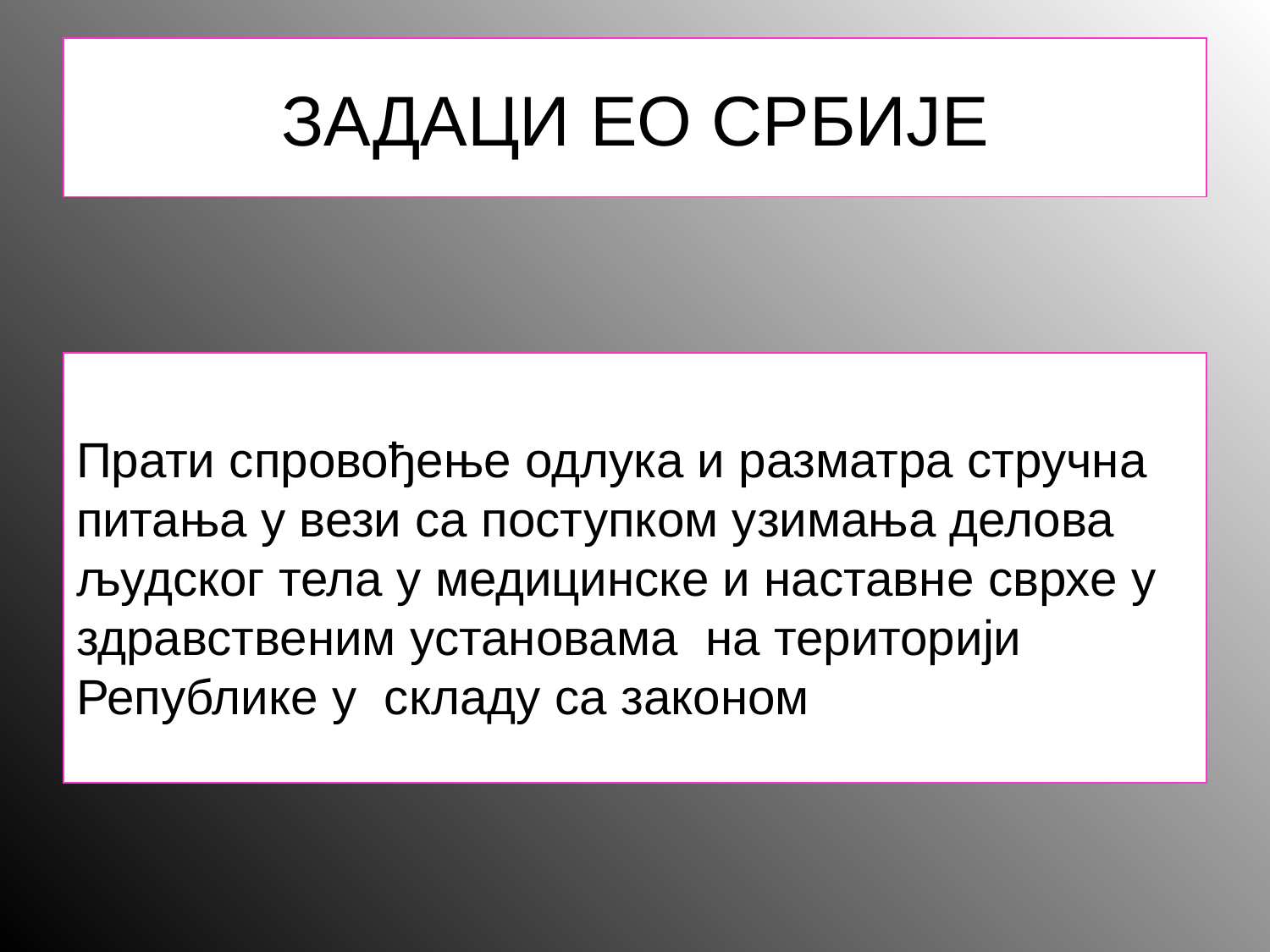

# ЗАДАЦИ ЕО СРБИЈЕ

Прати спровођење одлука и разматра стручна питања у вези са поступком узимања делова људског тела у медицинске и наставне сврхе у здравственим установама  на територији Републике у  складу са законом